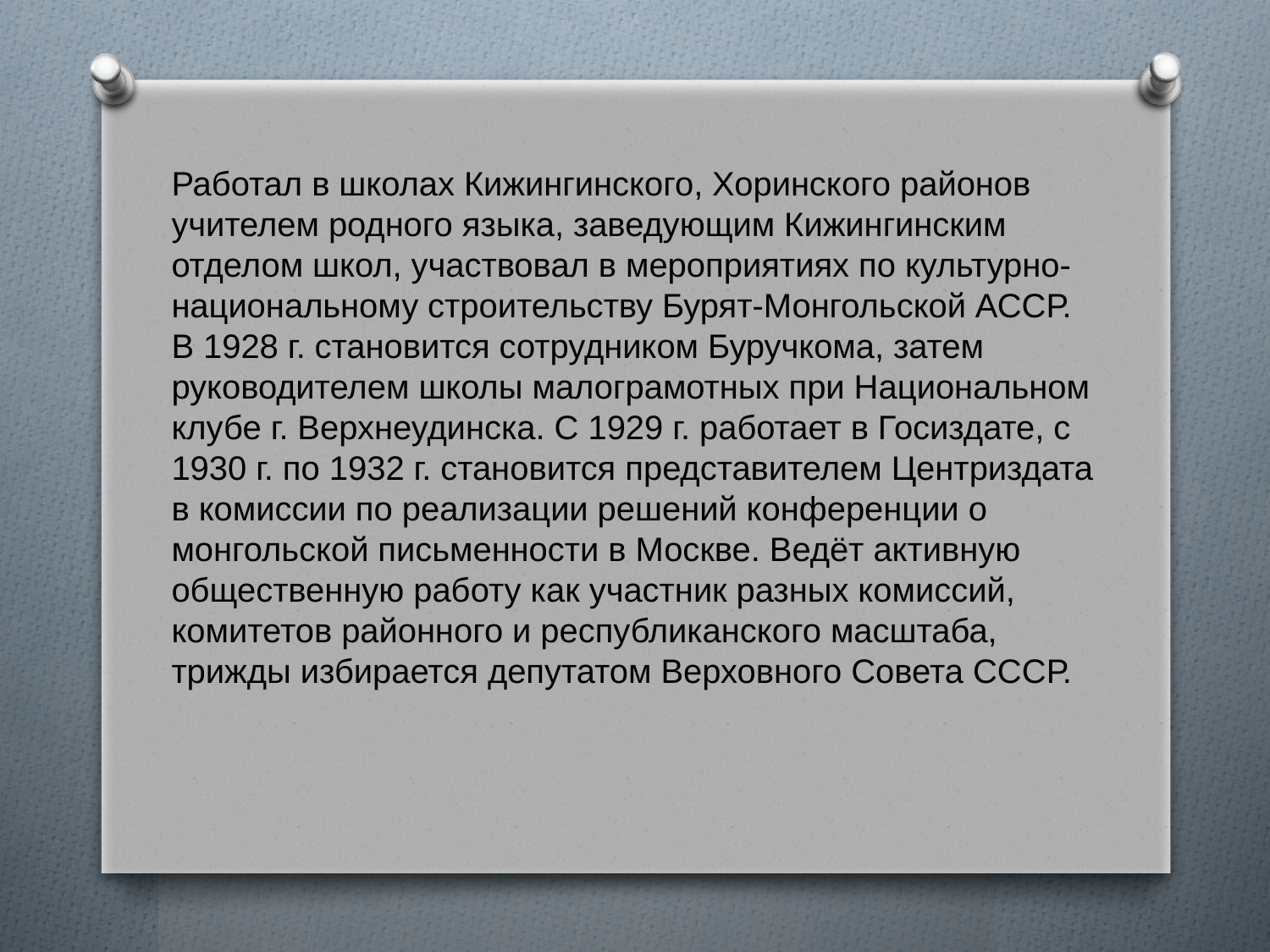

Работал в школах Кижингинского, Хоринского районов учителем родного языка, заведующим Кижингинским отделом школ, участвовал в мероприятиях по культурно-национальному строительству Бурят-Монгольской АССР. В 1928 г. становится сотрудником Буручкома, затем руководителем школы малограмотных при Национальном клубе г. Верхнеудинска. С 1929 г. работает в Госиздате, с 1930 г. по 1932 г. становится представителем Центриздата в комиссии по реализации решений конференции о монгольской письменности в Москве. Ведёт активную общественную работу как участник разных комиссий, комитетов районного и республиканского масштаба, трижды избирается депутатом Верховного Совета СССР.